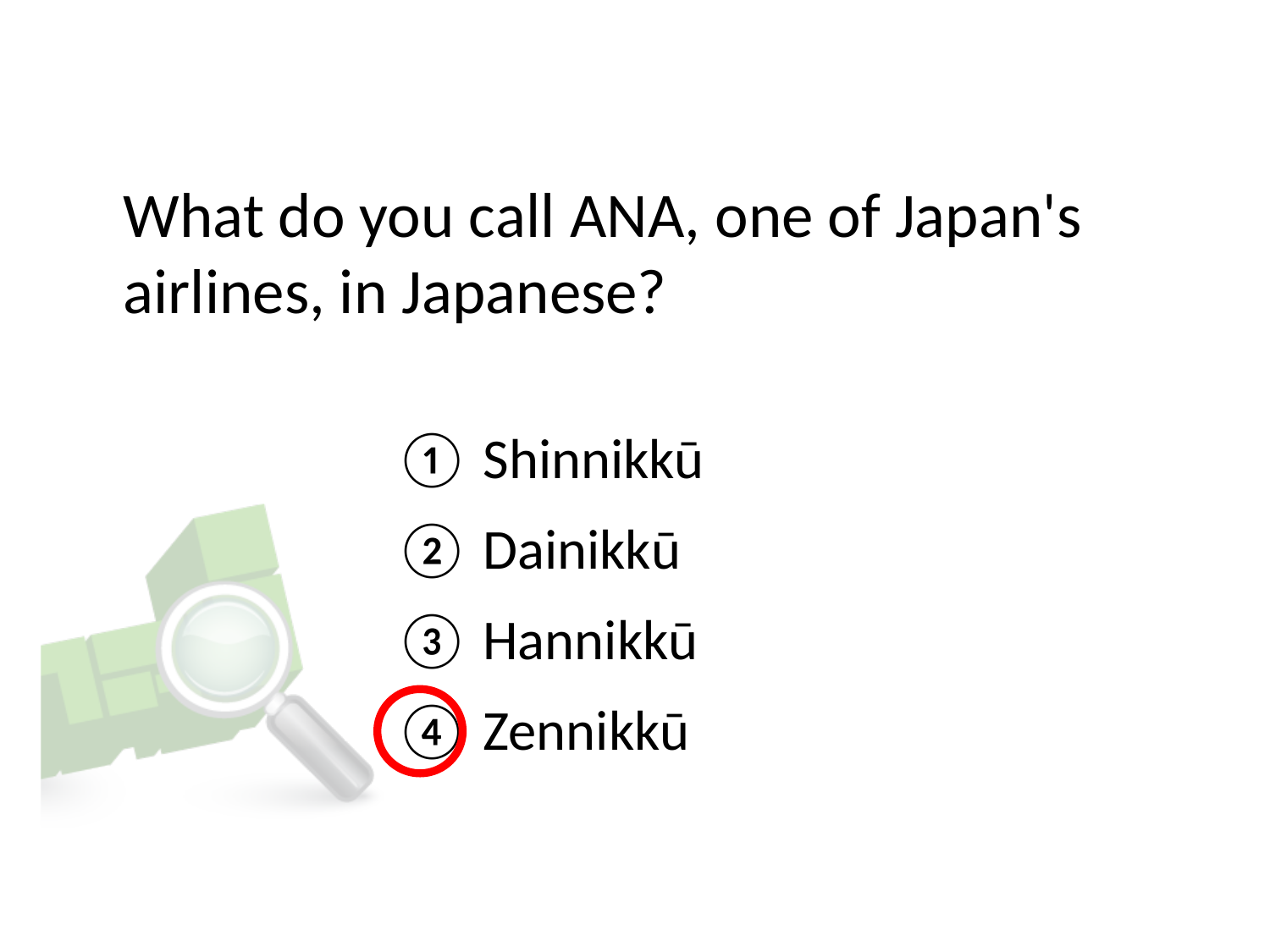

# What do you call ANA, one of Japan's airlines, in Japanese?
① Shinnikkū
② Dainikkū
③ Hannikkū
④ Zennikkū